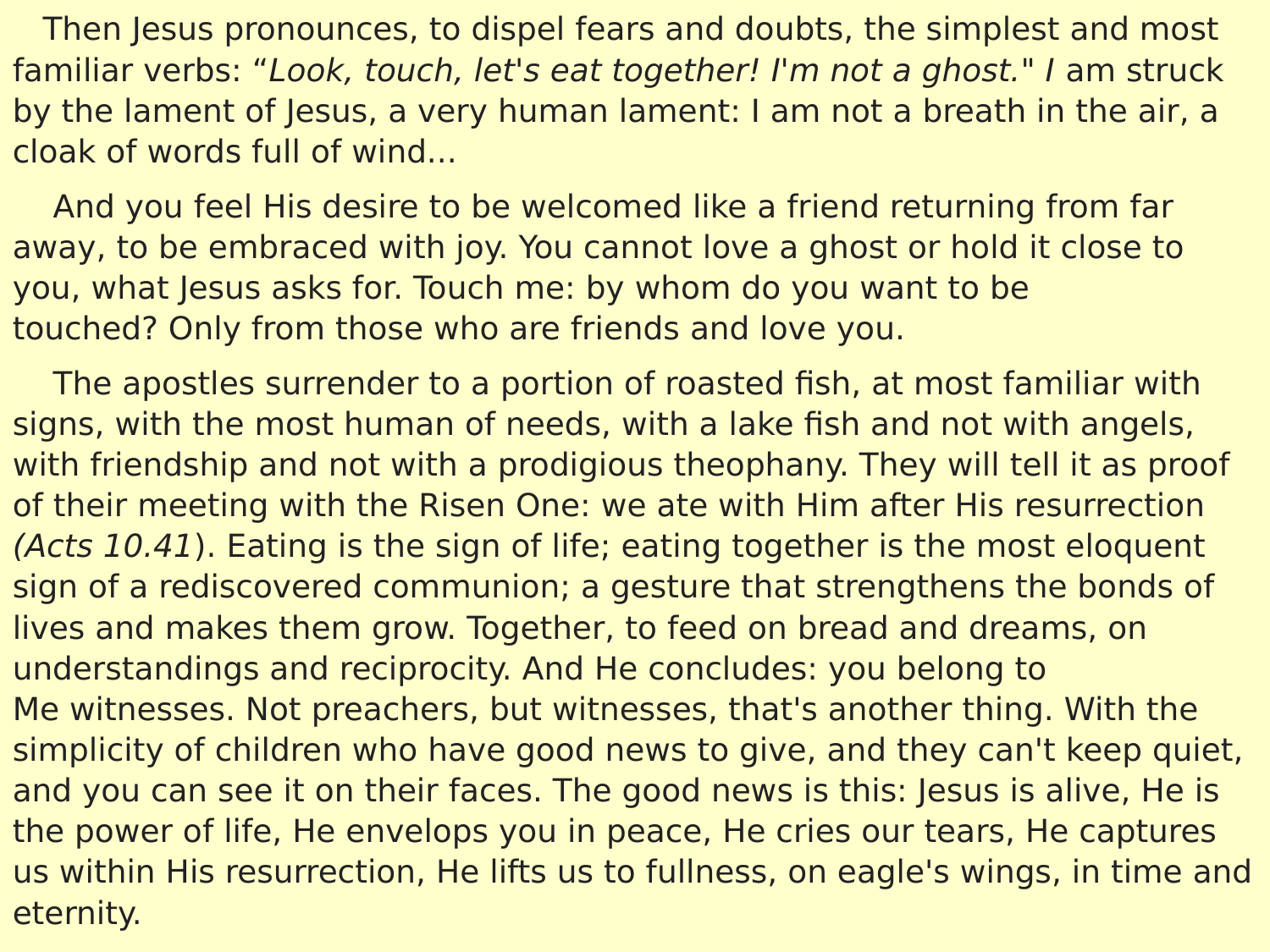

Then Jesus pronounces, to dispel fears and doubts, the simplest and most familiar verbs: “Look, touch, let's eat together! I'm not a ghost." I am struck by the lament of Jesus, a very human lament: I am not a breath in the air, a cloak of words full of wind...
    And you feel His desire to be welcomed like a friend returning from far away, to be embraced with joy. You cannot love a ghost or hold it close to you, what Jesus asks for. Touch me: by whom do you want to be touched? Only from those who are friends and love you.
    The apostles surrender to a portion of roasted fish, at most familiar with signs, with the most human of needs, with a lake fish and not with angels, with friendship and not with a prodigious theophany. They will tell it as proof of their meeting with the Risen One: we ate with Him after His resurrection (Acts 10.41). Eating is the sign of life; eating together is the most eloquent sign of a rediscovered communion; a gesture that strengthens the bonds of lives and makes them grow. Together, to feed on bread and dreams, on understandings and reciprocity. And He concludes: you belong to Me witnesses. Not preachers, but witnesses, that's another thing. With the simplicity of children who have good news to give, and they can't keep quiet, and you can see it on their faces. The good news is this: Jesus is alive, He is the power of life, He envelops you in peace, He cries our tears, He captures us within His resurrection, He lifts us to fullness, on eagle's wings, in time and eternity.